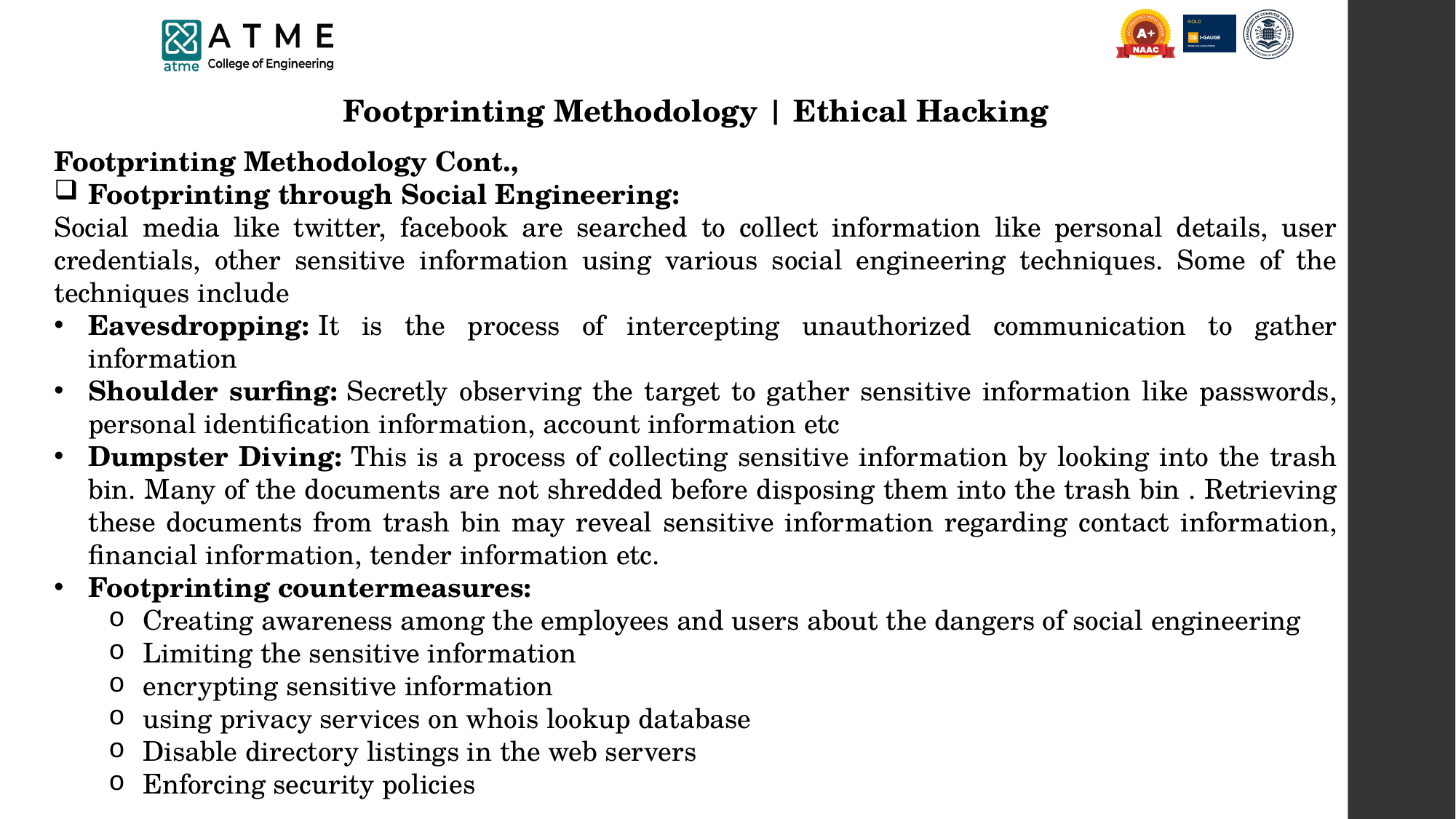

Footprinting Methodology | Ethical Hacking
Footprinting Methodology Cont.,
Footprinting through Social Engineering:
Social media like twitter, facebook are searched to collect information like personal details, user credentials, other sensitive information using various social engineering techniques. Some of the techniques include
Eavesdropping: It is the process of intercepting unauthorized communication to gather information
Shoulder surfing: Secretly observing the target to gather sensitive information like passwords, personal identification information, account information etc
Dumpster Diving: This is a process of collecting sensitive information by looking into the trash bin. Many of the documents are not shredded before disposing them into the trash bin . Retrieving these documents from trash bin may reveal sensitive information regarding contact information, financial information, tender information etc.
Footprinting countermeasures:
Creating awareness among the employees and users about the dangers of social engineering
Limiting the sensitive information
encrypting sensitive information
using privacy services on whois lookup database
Disable directory listings in the web servers
Enforcing security policies